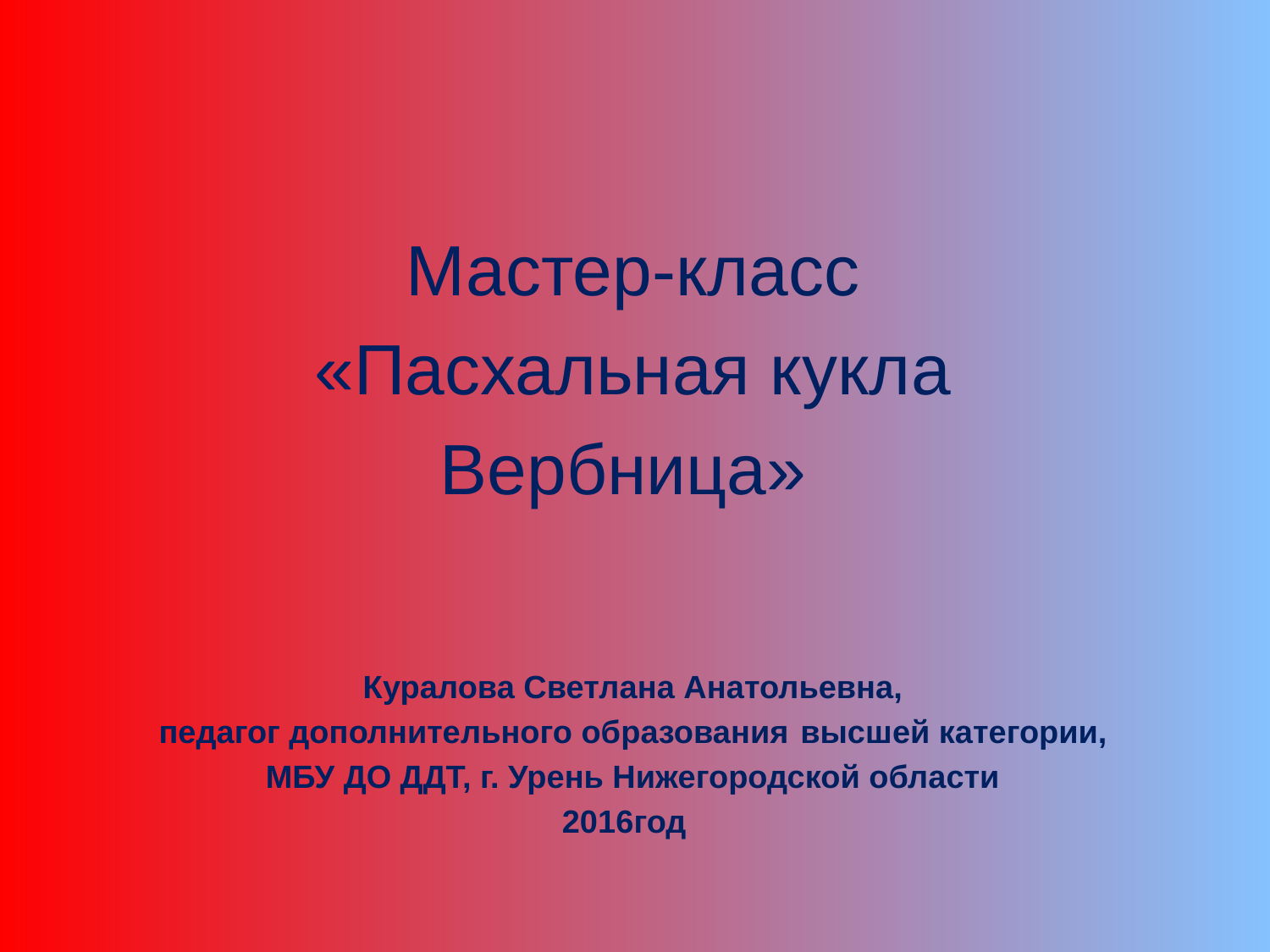

Мастер-класс
«Пасхальная кукла
Вербница»

Куралова Светлана Анатольевна,
педагог дополнительного образования высшей категории,
МБУ ДО ДДТ, г. Урень Нижегородской области
2016год